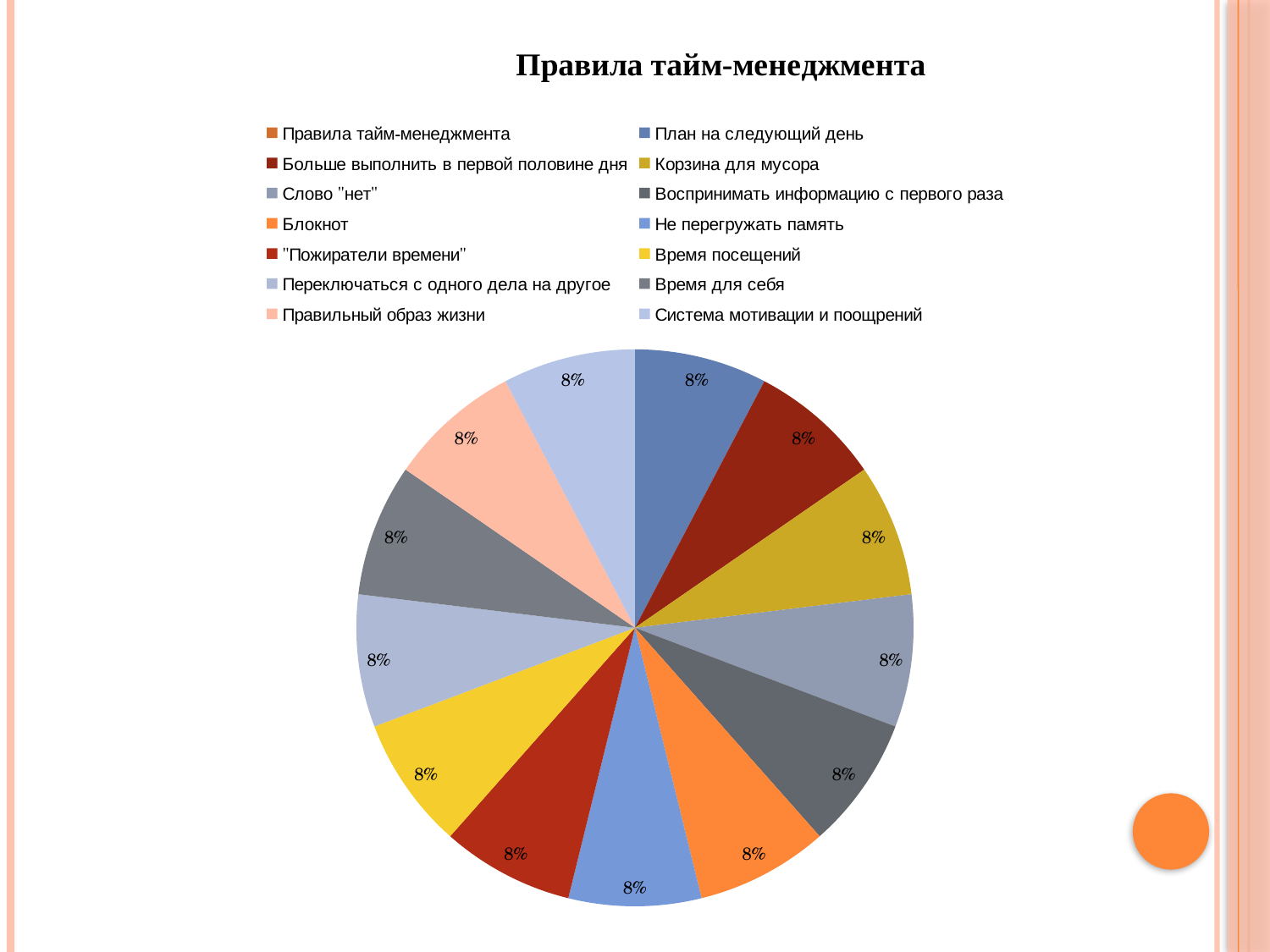

### Chart: Правила тайм-менеджмента

| Category |  |
|---|---|
| Правила тайм-менеджмента | None |
| План на следующий день | 7.6899999999999995 |
| Больше выполнить в первой половине дня | 7.6899999999999995 |
| Корзина для мусора | 7.6899999999999995 |
| Слово "нет" | 7.6899999999999995 |
| Воспринимать информацию с первого раза | 7.6899999999999995 |
| Блокнот | 7.6899999999999995 |
| Не перегружать память | 7.6899999999999995 |
| "Пожиратели времени" | 7.6899999999999995 |
| Время посещений | 7.6899999999999995 |
| Переключаться с одного дела на другое | 7.6899999999999995 |
| Время для себя | 7.6899999999999995 |
| Правильный образ жизни | 7.6899999999999995 |
| Система мотивации и поощрений | 7.6899999999999995 |
#